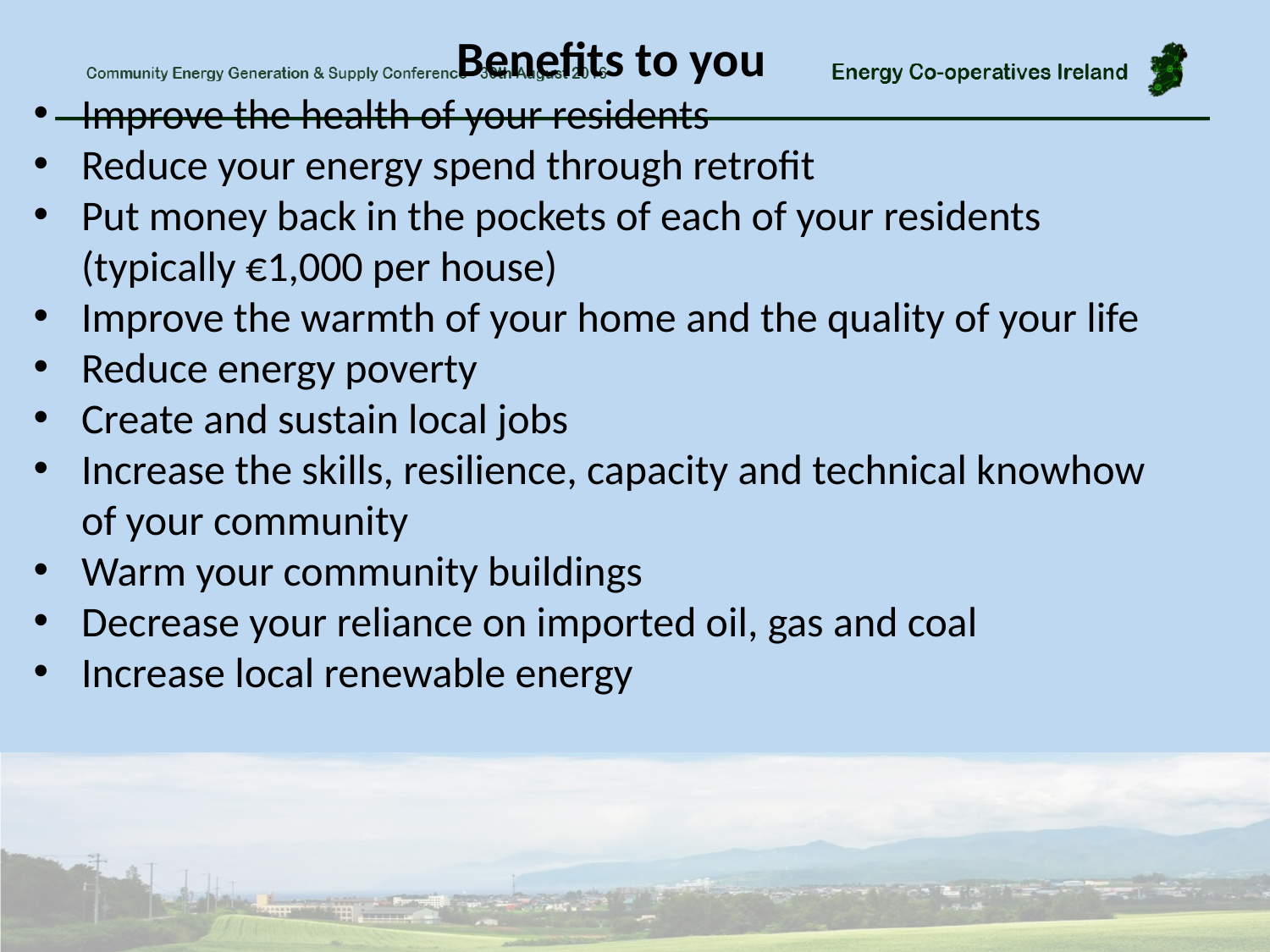

Benefits to you
Improve the health of your residents
Reduce your energy spend through retrofit
Put money back in the pockets of each of your residents (typically €1,000 per house)
Improve the warmth of your home and the quality of your life
Reduce energy poverty
Create and sustain local jobs
Increase the skills, resilience, capacity and technical knowhow of your community
Warm your community buildings
Decrease your reliance on imported oil, gas and coal
Increase local renewable energy